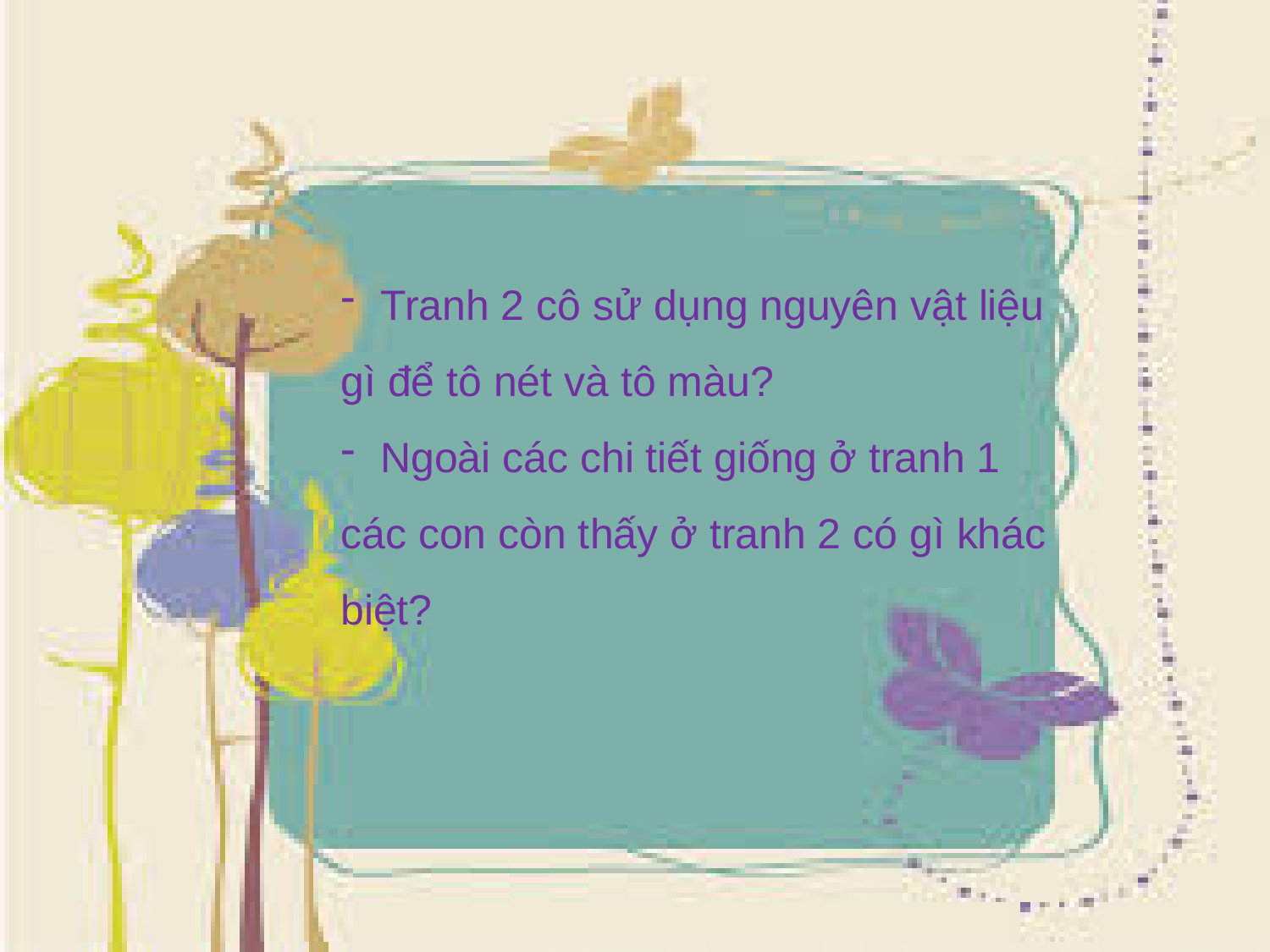

Tranh 2 cô sử dụng nguyên vật liệu
gì để tô nét và tô màu?
Ngoài các chi tiết giống ở tranh 1
các con còn thấy ở tranh 2 có gì khác
biệt?